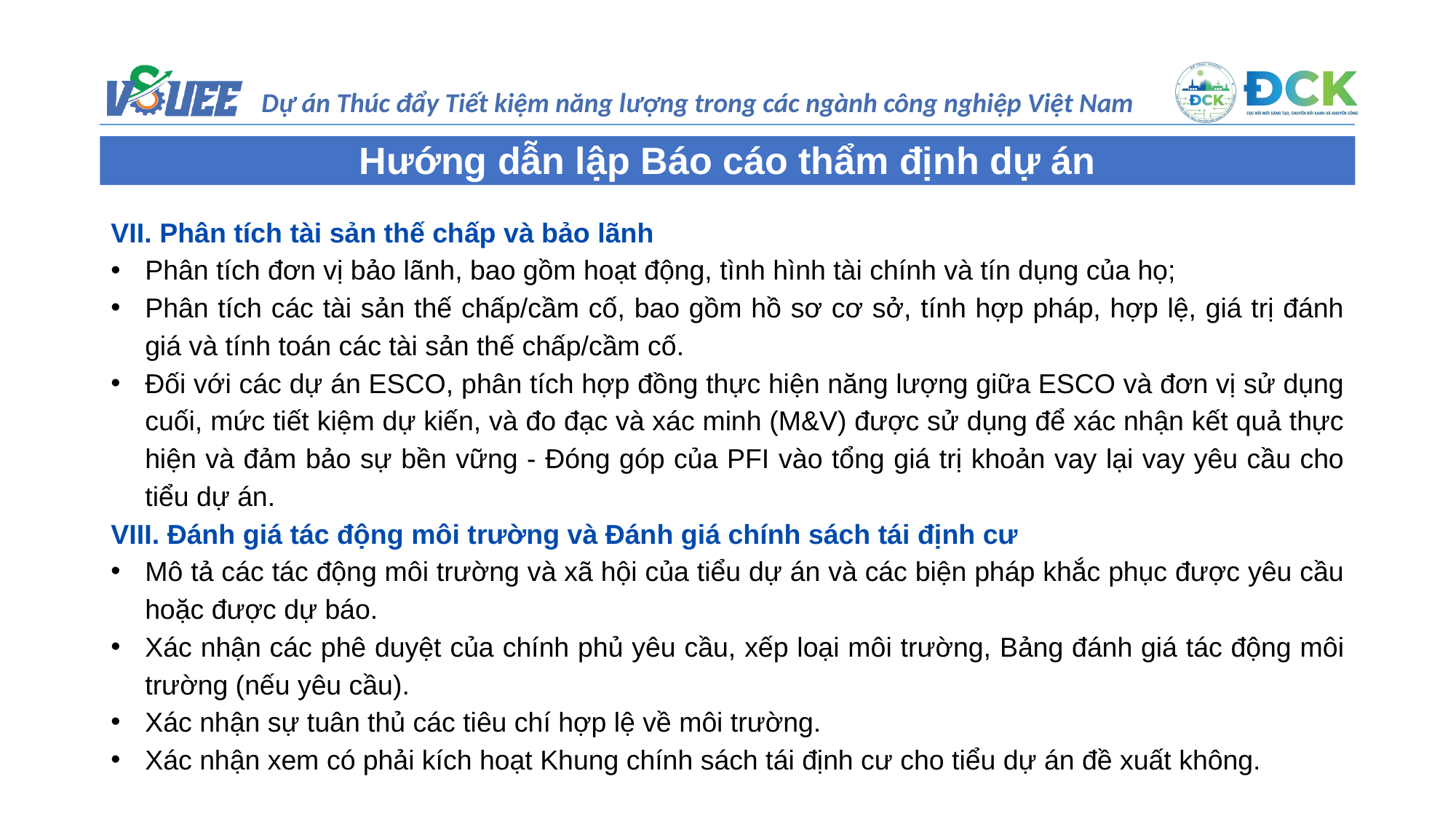

Hướng dẫn lập Báo cáo thẩm định dự án
VII. Phân tích tài sản thế chấp và bảo lãnh
Phân tích đơn vị bảo lãnh, bao gồm hoạt động, tình hình tài chính và tín dụng của họ;
Phân tích các tài sản thế chấp/cầm cố, bao gồm hồ sơ cơ sở, tính hợp pháp, hợp lệ, giá trị đánh giá và tính toán các tài sản thế chấp/cầm cố.
Đối với các dự án ESCO, phân tích hợp đồng thực hiện năng lượng giữa ESCO và đơn vị sử dụng cuối, mức tiết kiệm dự kiến, và đo đạc và xác minh (M&V) được sử dụng để xác nhận kết quả thực hiện và đảm bảo sự bền vững - Đóng góp của PFI vào tổng giá trị khoản vay lại vay yêu cầu cho tiểu dự án.
VIII. Đánh giá tác động môi trường và Đánh giá chính sách tái định cư
Mô tả các tác động môi trường và xã hội của tiểu dự án và các biện pháp khắc phục được yêu cầu hoặc được dự báo.
Xác nhận các phê duyệt của chính phủ yêu cầu, xếp loại môi trường, Bảng đánh giá tác động môi trường (nếu yêu cầu).
Xác nhận sự tuân thủ các tiêu chí hợp lệ về môi trường.
Xác nhận xem có phải kích hoạt Khung chính sách tái định cư cho tiểu dự án đề xuất không.